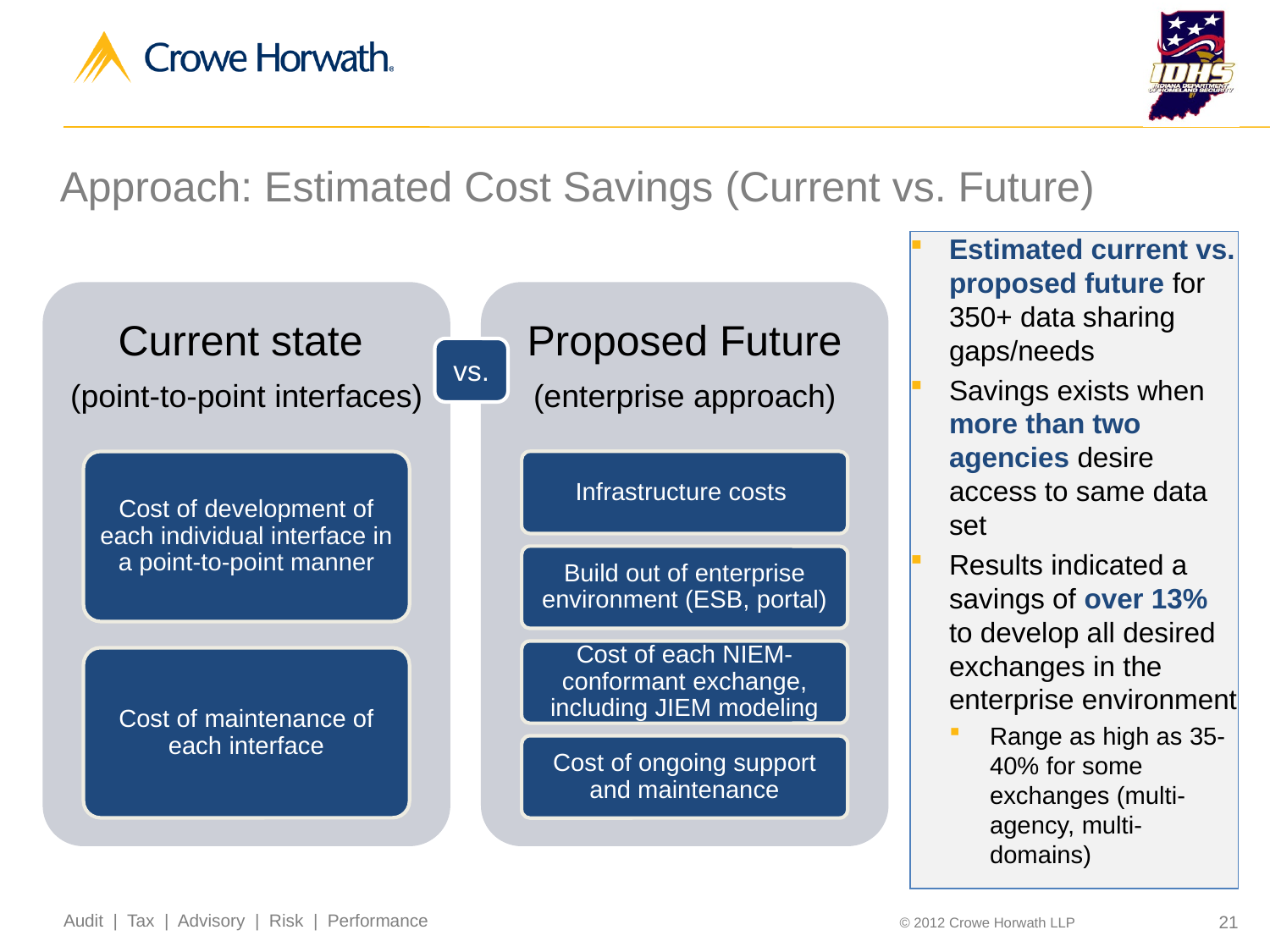

# Approach: Estimated Cost Savings (Current vs. Future)
Estimated current vs. proposed future for 350+ data sharing gaps/needs
Savings exists when more than two agencies desire access to same data set
Results indicated a savings of over 13% to develop all desired exchanges in the enterprise environment
Range as high as 35-40% for some exchanges (multi-agency, multi-domains)
Current state
(point-to-point interfaces)
Cost of development of each individual interface in a point-to-point manner
Cost of maintenance of each interface
Proposed Future
(enterprise approach)
Infrastructure costs
Build out of enterprise environment (ESB, portal)
Cost of each NIEM-conformant exchange, including JIEM modeling
Cost of ongoing support and maintenance
vs.